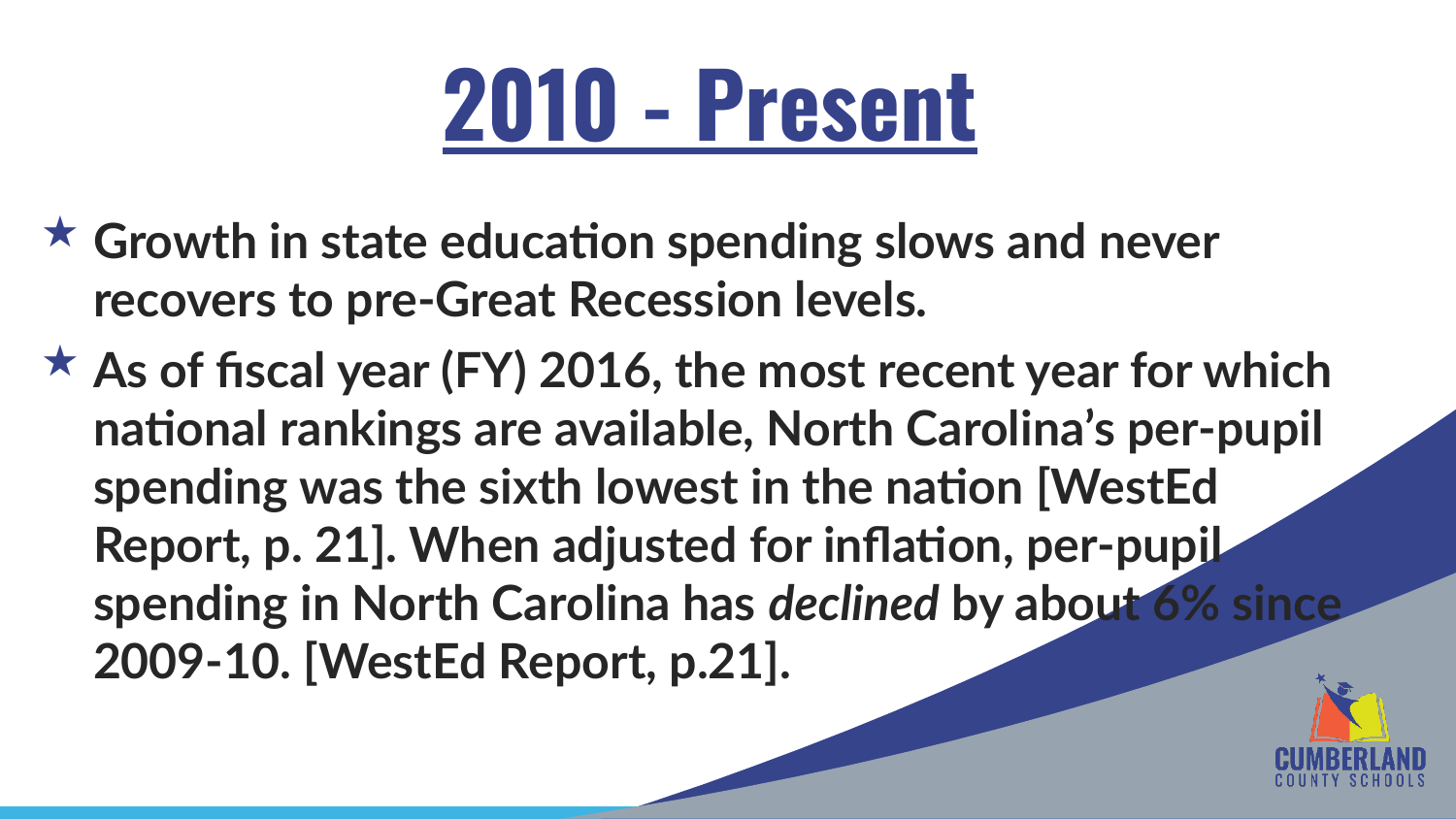

# 2010 - Present
Growth in state education spending slows and never recovers to pre-Great Recession levels.
As of fiscal year (FY) 2016, the most recent year for which national rankings are available, North Carolina’s per-pupil spending was the sixth lowest in the nation [WestEd Report, p. 21]. When adjusted for inflation, per-pupil spending in North Carolina has declined by about 6% since 2009-10. [WestEd Report, p.21].